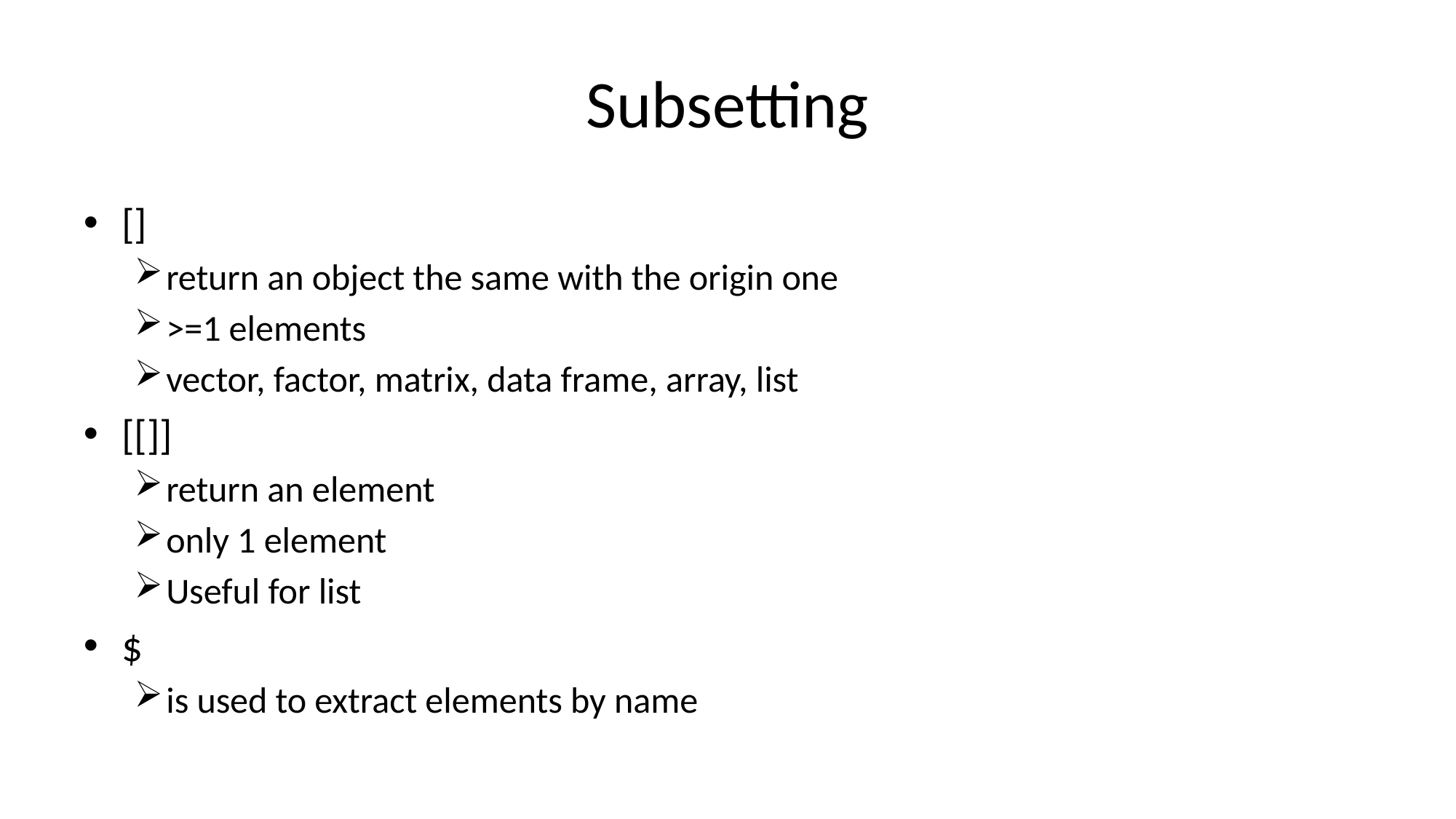

# Subsetting
[]
return an object the same with the origin one
>=1 elements
vector, factor, matrix, data frame, array, list
[[]]
return an element
only 1 element
Useful for list
$
is used to extract elements by name